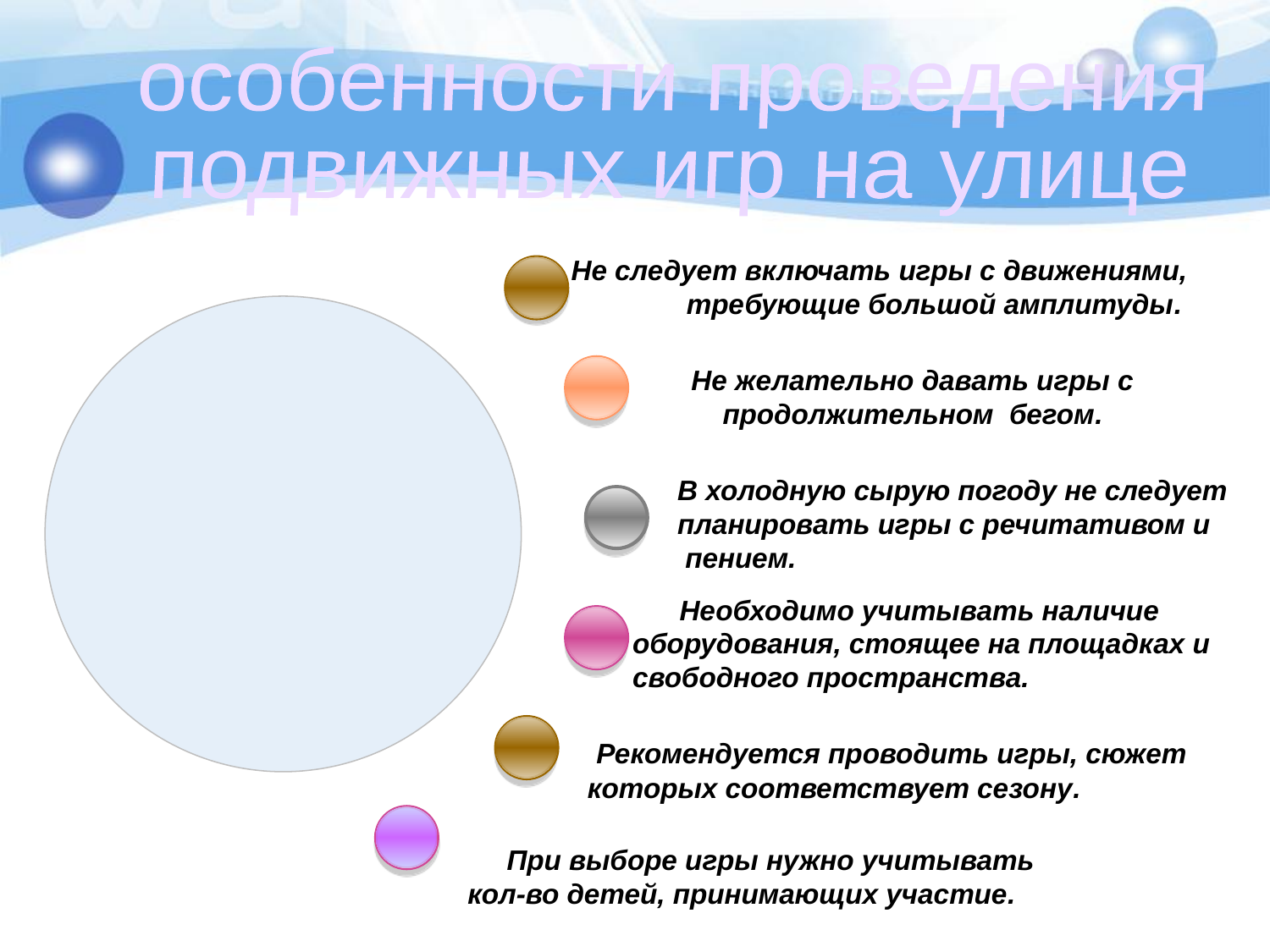

особенности проведения
подвижных игр на улице

         Не следует включать игры с движениями,                        требующие большой амплитуды.

Не желательно давать игры с продолжительном  бегом.

В холодную сырую погоду не следует планировать игры с речитативом и
 пением.

      Необходимо учитывать наличие           оборудования, стоящее на площадках и свободного пространства.

 Рекомендуется проводить игры, сюжет которых соответствует сезону.

     При выборе игры нужно учитывать кол-во детей, принимающих участие.